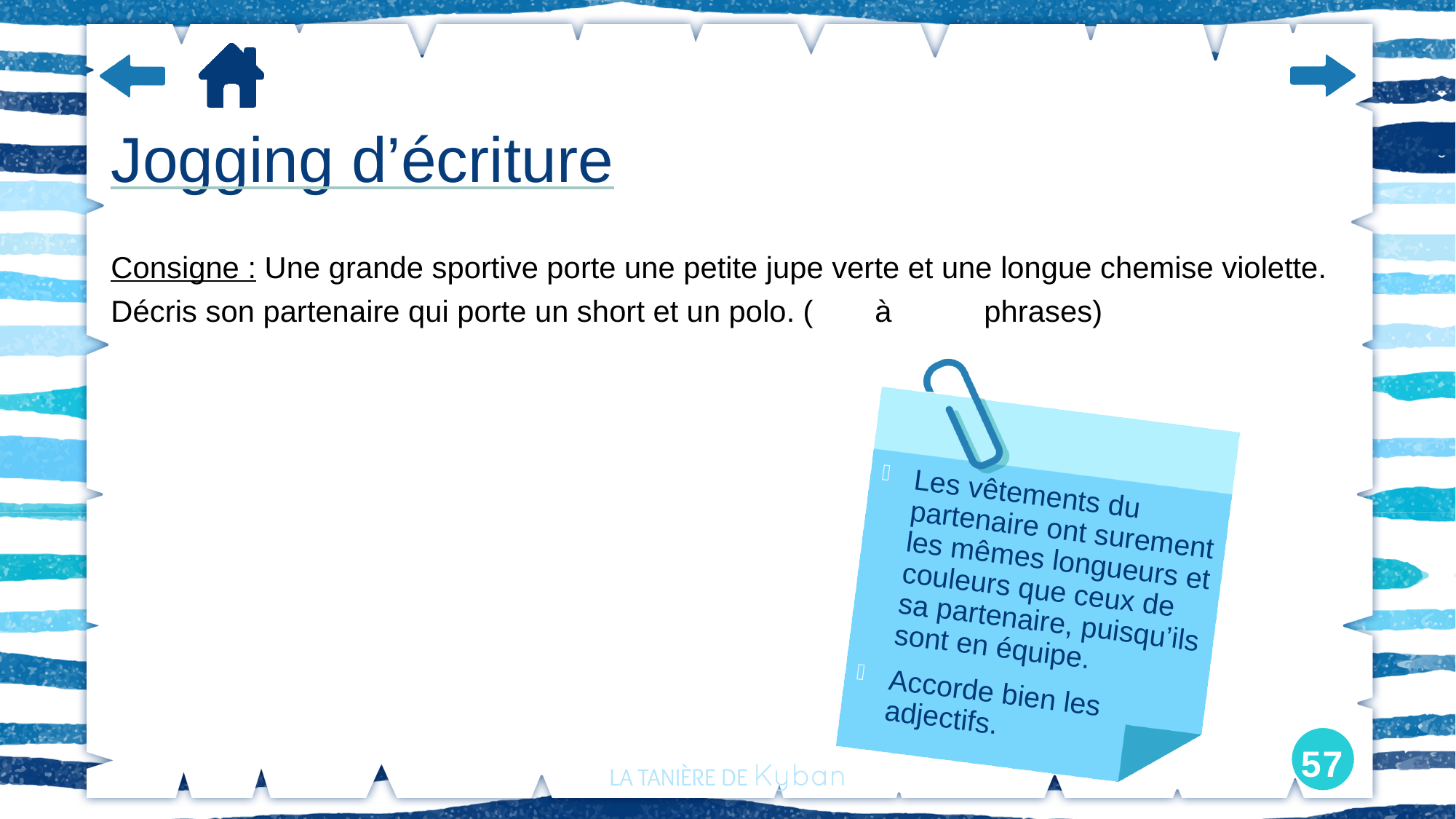

# Jogging d’écriture
Consigne : Une grande sportive porte une petite jupe verte et une longue chemise violette. Décris son partenaire qui porte un short et un polo. (	à	phrases)
Les vêtements du partenaire ont surement les mêmes longueurs et couleurs que ceux de sa partenaire, puisqu’ils sont en équipe.
Accorde bien les adjectifs.
57